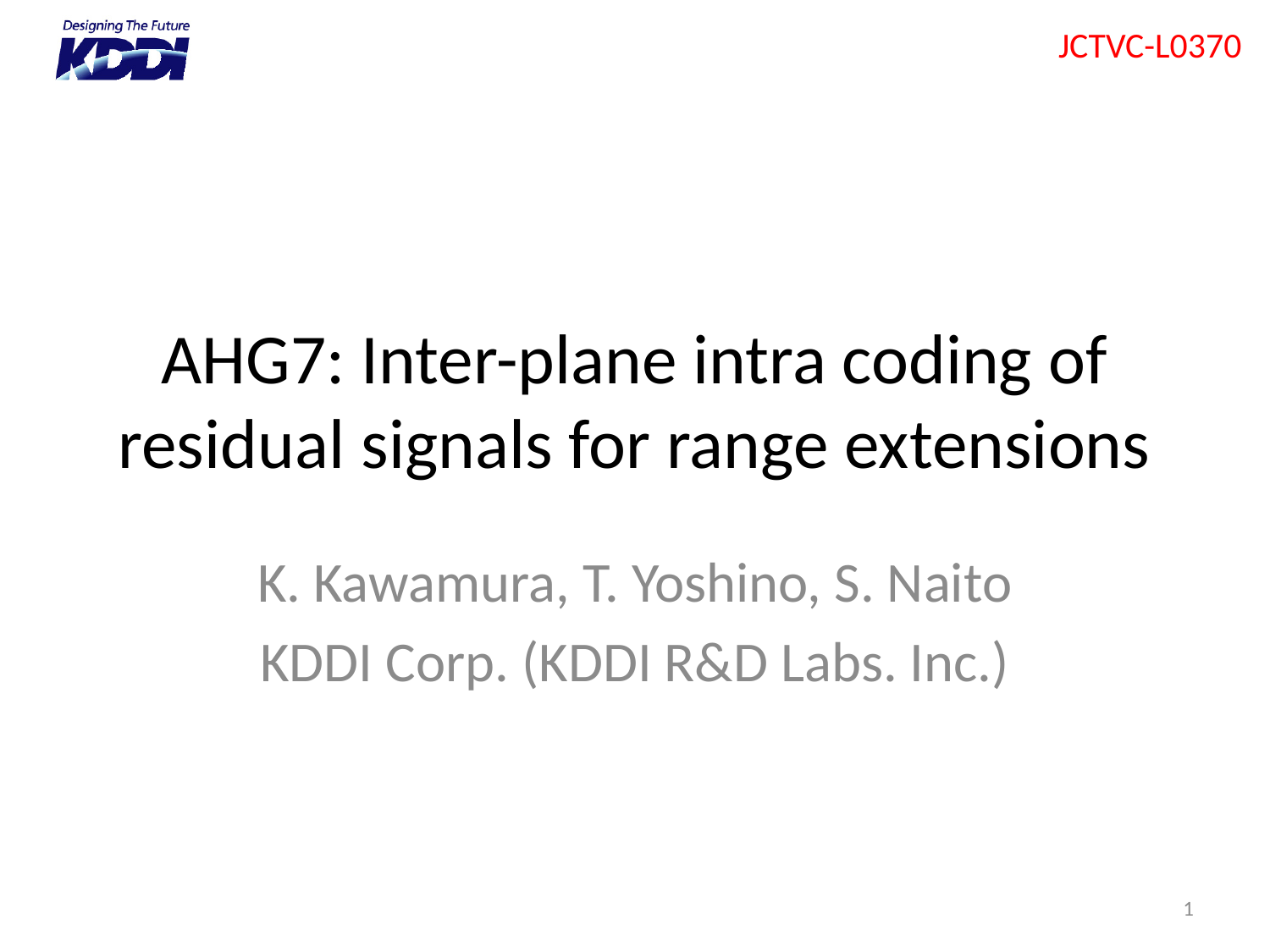

# AHG7: Inter-plane intra coding of residual signals for range extensions
K. Kawamura, T. Yoshino, S. Naito
KDDI Corp. (KDDI R&D Labs. Inc.)
1